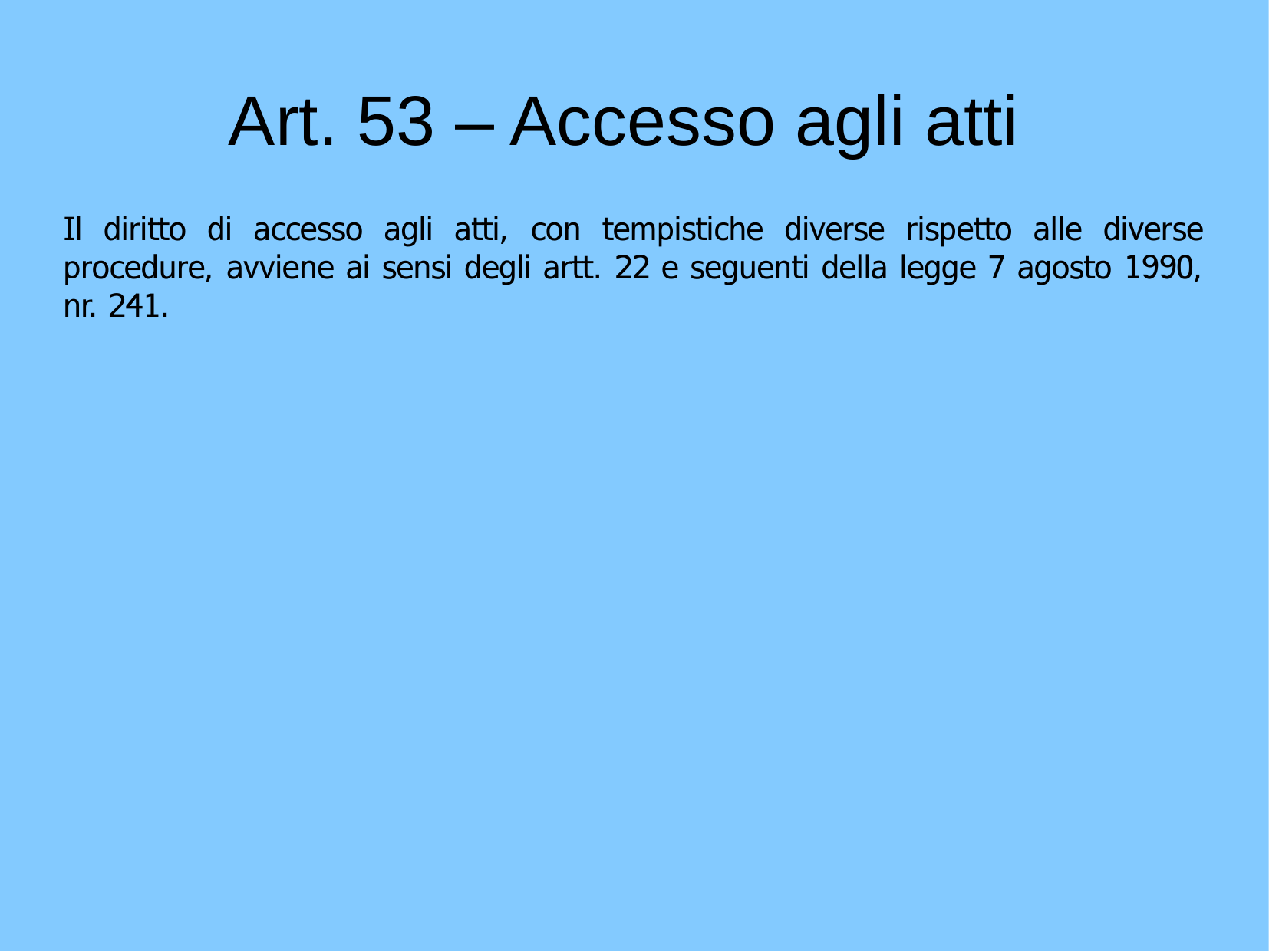

Art. 53 – Accesso agli atti
Il diritto di accesso agli atti, con tempistiche diverse rispetto alle diverse procedure, avviene ai sensi degli artt. 22 e seguenti della legge 7 agosto 1990, nr. 241.